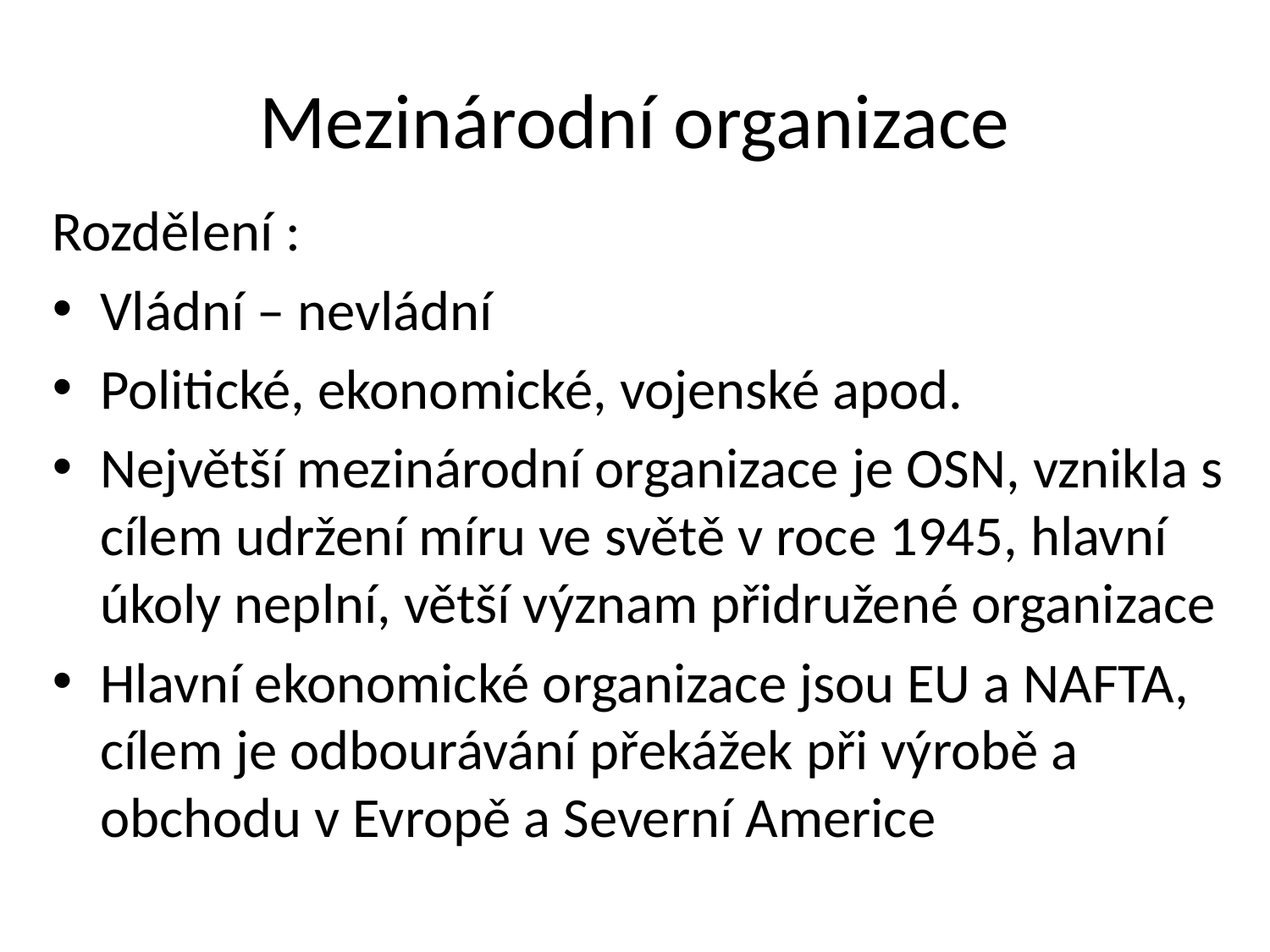

# Mezinárodní organizace
Rozdělení :
Vládní – nevládní
Politické, ekonomické, vojenské apod.
Největší mezinárodní organizace je OSN, vznikla s cílem udržení míru ve světě v roce 1945, hlavní úkoly neplní, větší význam přidružené organizace
Hlavní ekonomické organizace jsou EU a NAFTA, cílem je odbourávání překážek při výrobě a obchodu v Evropě a Severní Americe